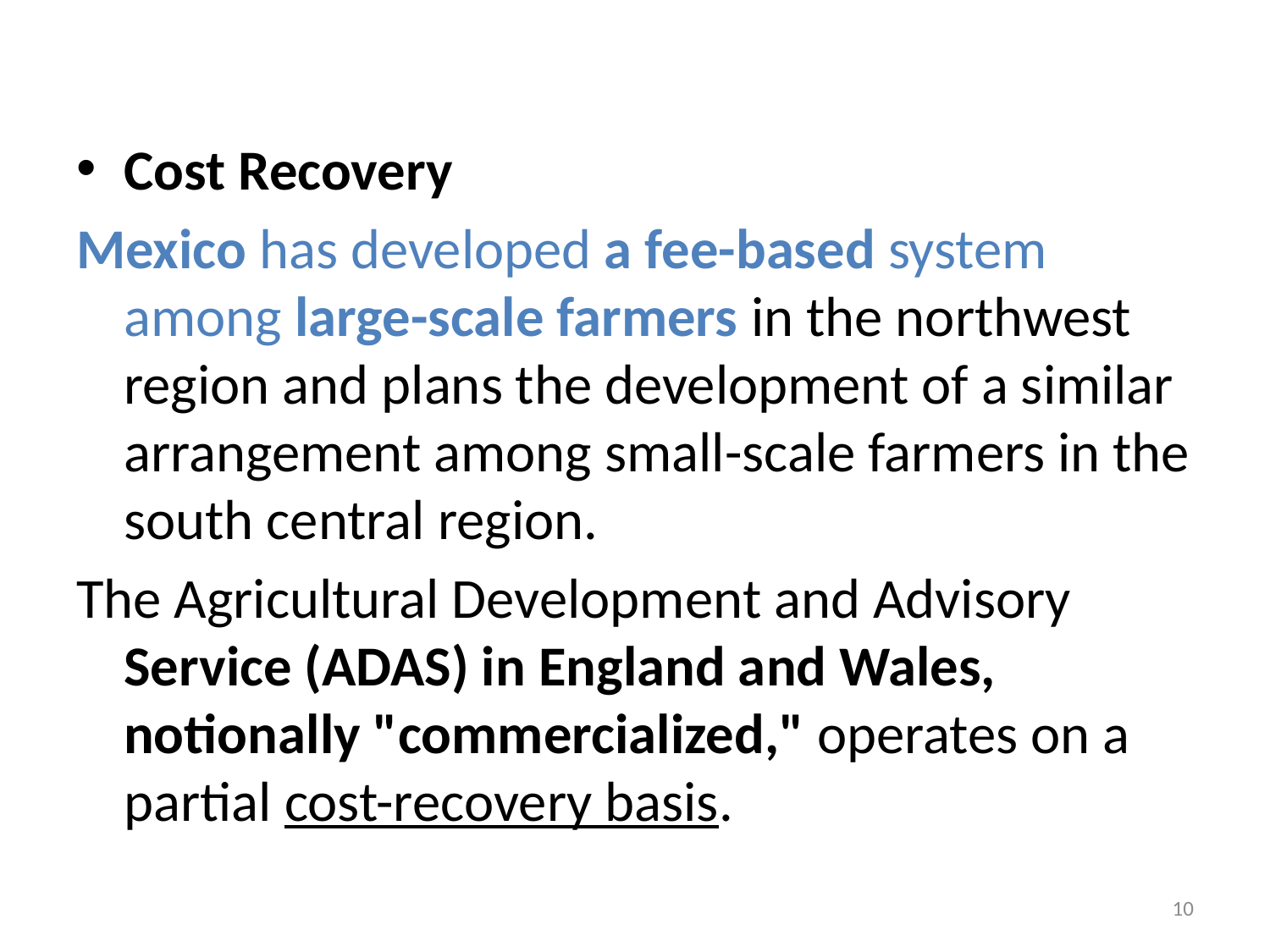

Cost Recovery
Mexico has developed a fee-based system among large-scale farmers in the northwest region and plans the development of a similar arrangement among small-scale farmers in the south central region.
The Agricultural Development and Advisory Service (ADAS) in England and Wales, notionally "commercialized," operates on a partial cost-recovery basis.

10